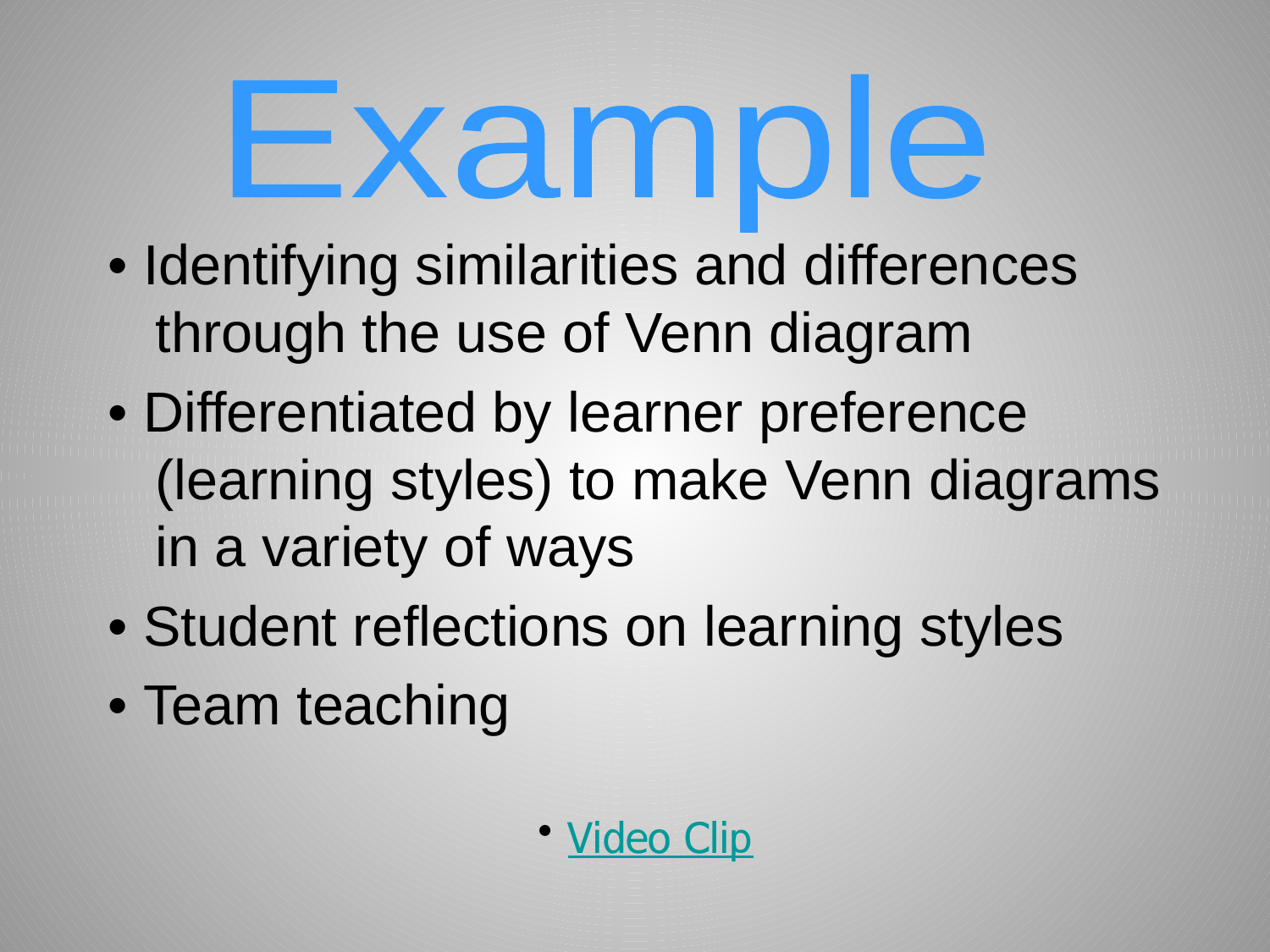

#
Example
• Identifying similarities and differences through the use of Venn diagram
• Differentiated by learner preference (learning styles) to make Venn diagrams in a variety of ways
• Student reflections on learning styles
• Team teaching
Video Clip